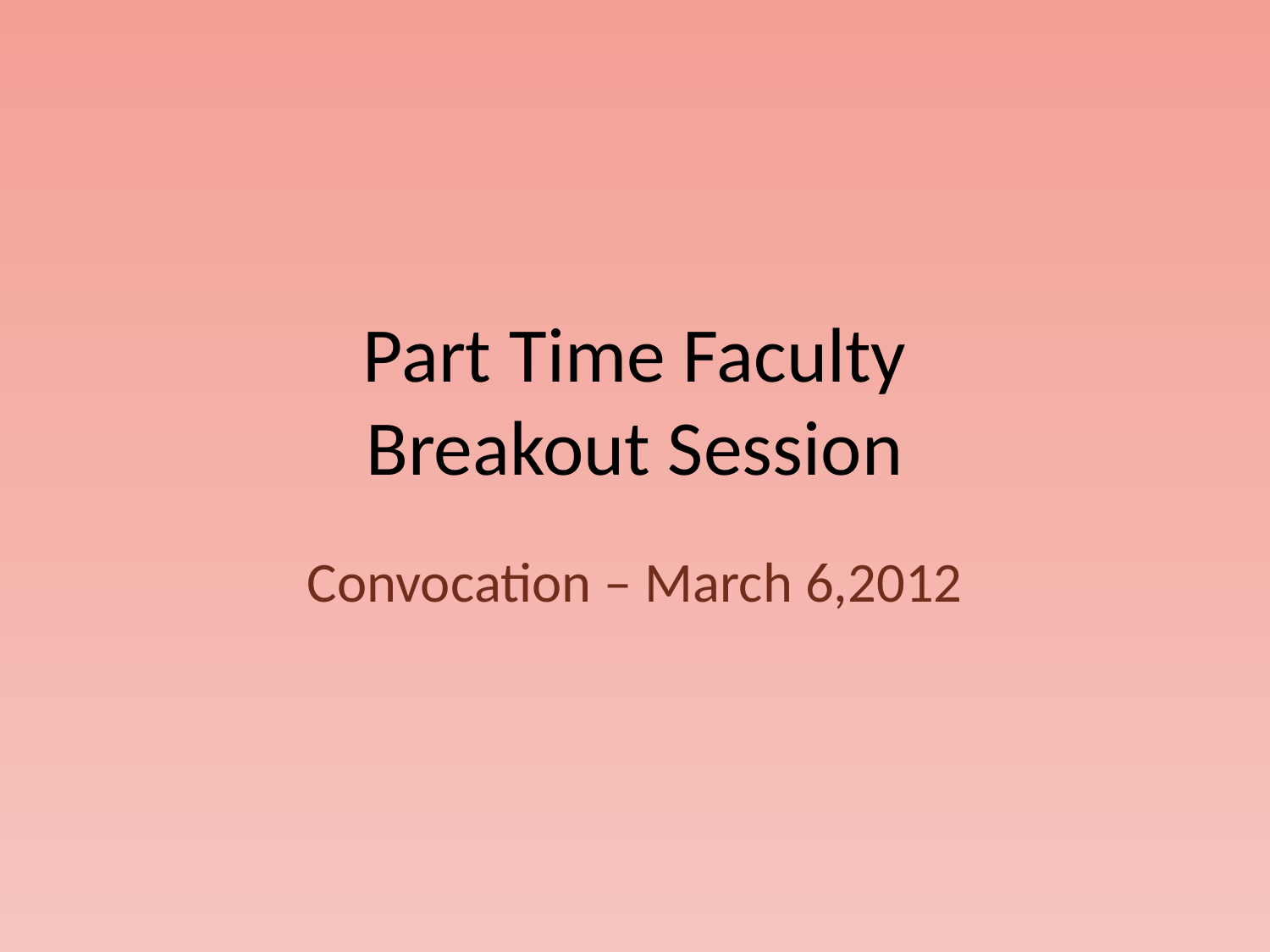

# Part Time Faculty Breakout Session
Convocation – March 6,2012